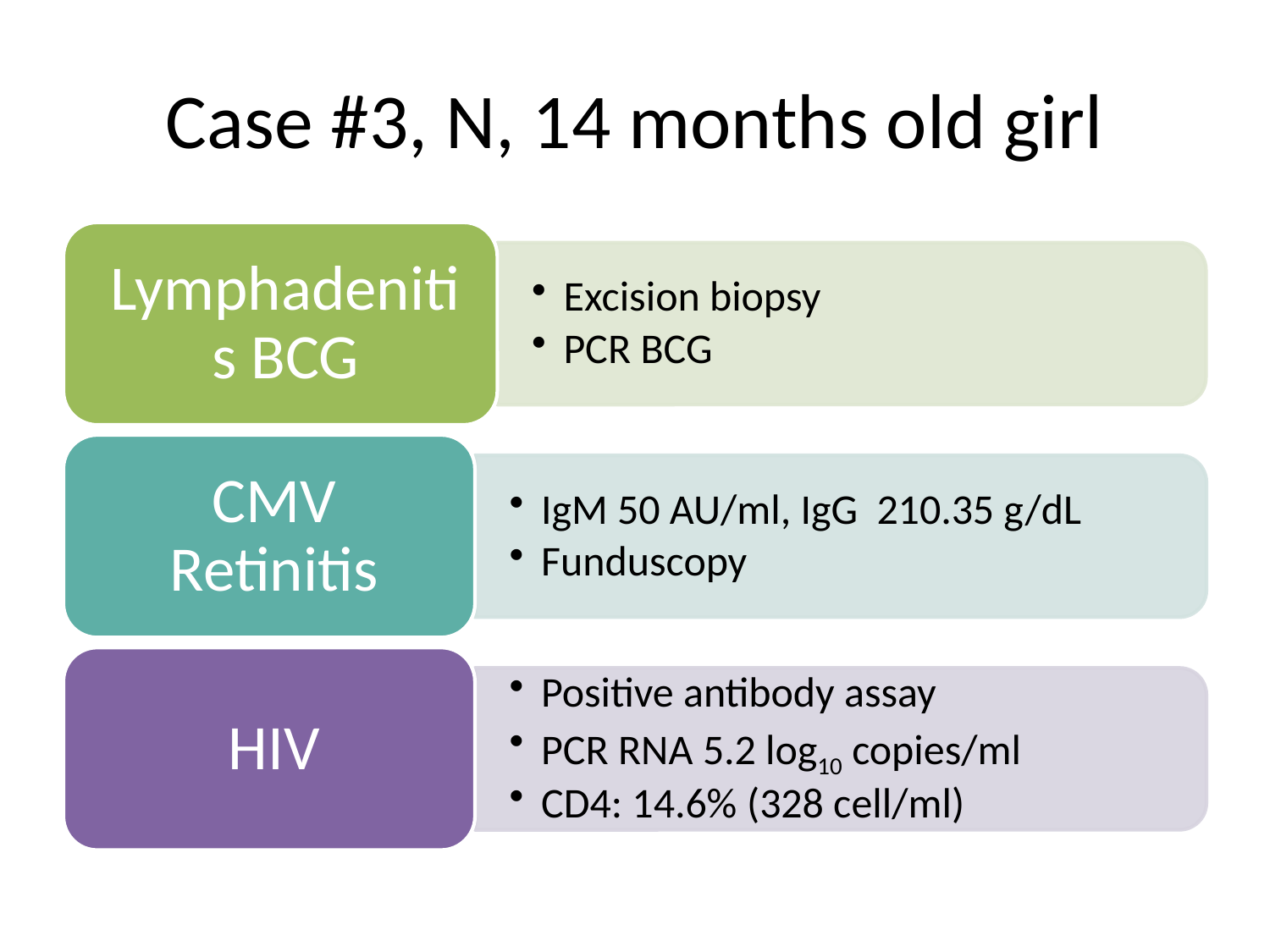

# Case #3, N, 14 months old girl
Excision biopsy
PCR BCG
Lymphadenitis BCG
IgM 50 AU/ml, IgG  210.35 g/dL
Funduscopy
CMV Retinitis
Positive antibody assay
PCR RNA 5.2 log10 copies/ml
CD4: 14.6% (328 cell/ml)
HIV